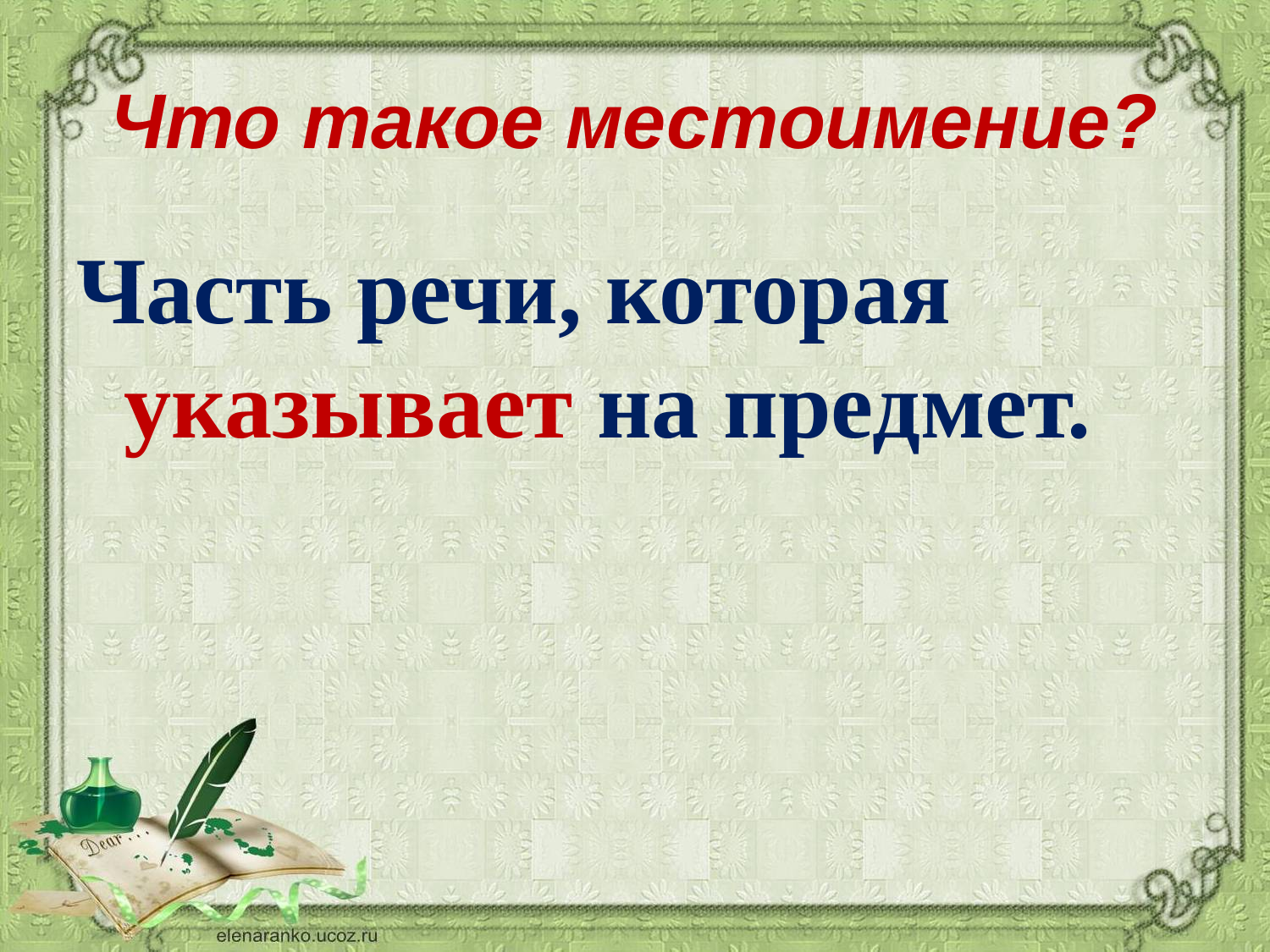

# Что такое местоимение?
Часть речи, которая указывает на предмет.